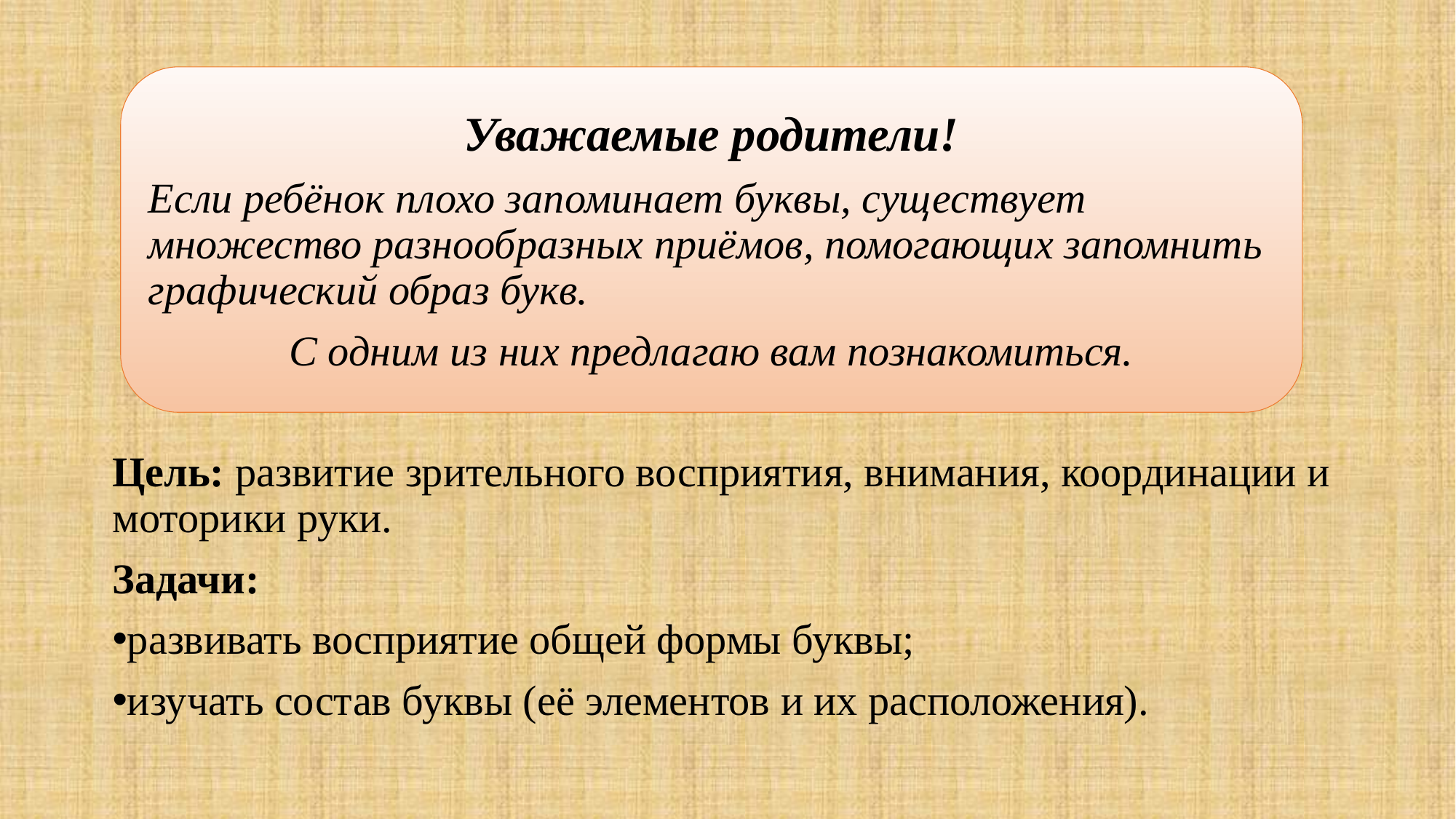

Уважаемые родители!
Если ребёнок плохо запоминает буквы, существует множество разнообразных приёмов, помогающих запомнить графический образ букв.
С одним из них предлагаю вам познакомиться.

Цель: развитие зрительного восприятия, внимания, координации и моторики руки.
Задачи:
развивать восприятие общей формы буквы;
изучать состав буквы (её элементов и их расположения).